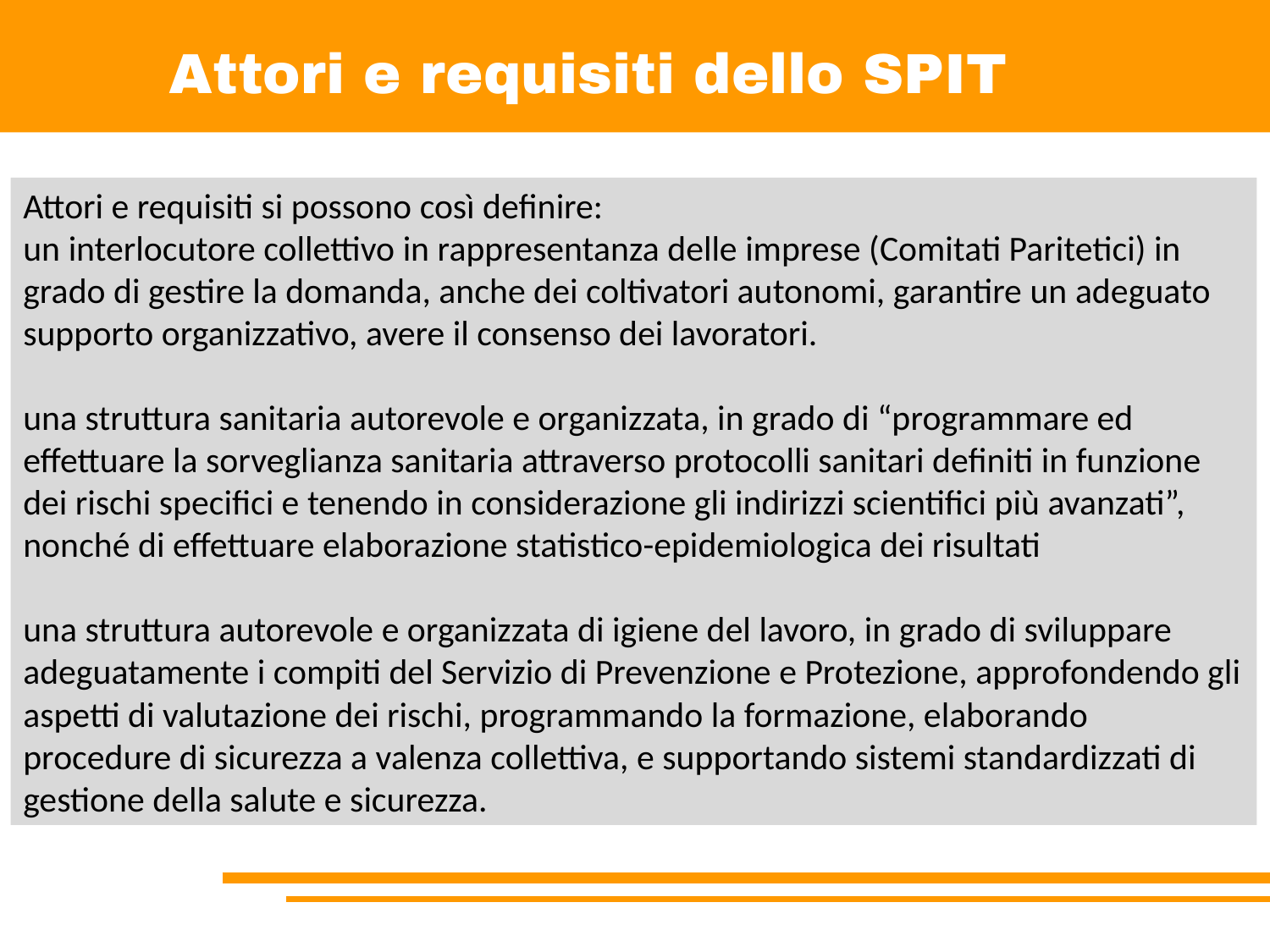

Attori e requisiti dello SPIT
Attori e requisiti si possono così definire:
un interlocutore collettivo in rappresentanza delle imprese (Comitati Paritetici) in grado di gestire la domanda, anche dei coltivatori autonomi, garantire un adeguato supporto organizzativo, avere il consenso dei lavoratori.

una struttura sanitaria autorevole e organizzata, in grado di “programmare ed effettuare la sorveglianza sanitaria attraverso protocolli sanitari definiti in funzione dei rischi specifici e tenendo in considerazione gli indirizzi scientifici più avanzati”, nonché di effettuare elaborazione statistico-epidemiologica dei risultati

una struttura autorevole e organizzata di igiene del lavoro, in grado di sviluppare adeguatamente i compiti del Servizio di Prevenzione e Protezione, approfondendo gli aspetti di valutazione dei rischi, programmando la formazione, elaborando procedure di sicurezza a valenza collettiva, e supportando sistemi standardizzati di gestione della salute e sicurezza.